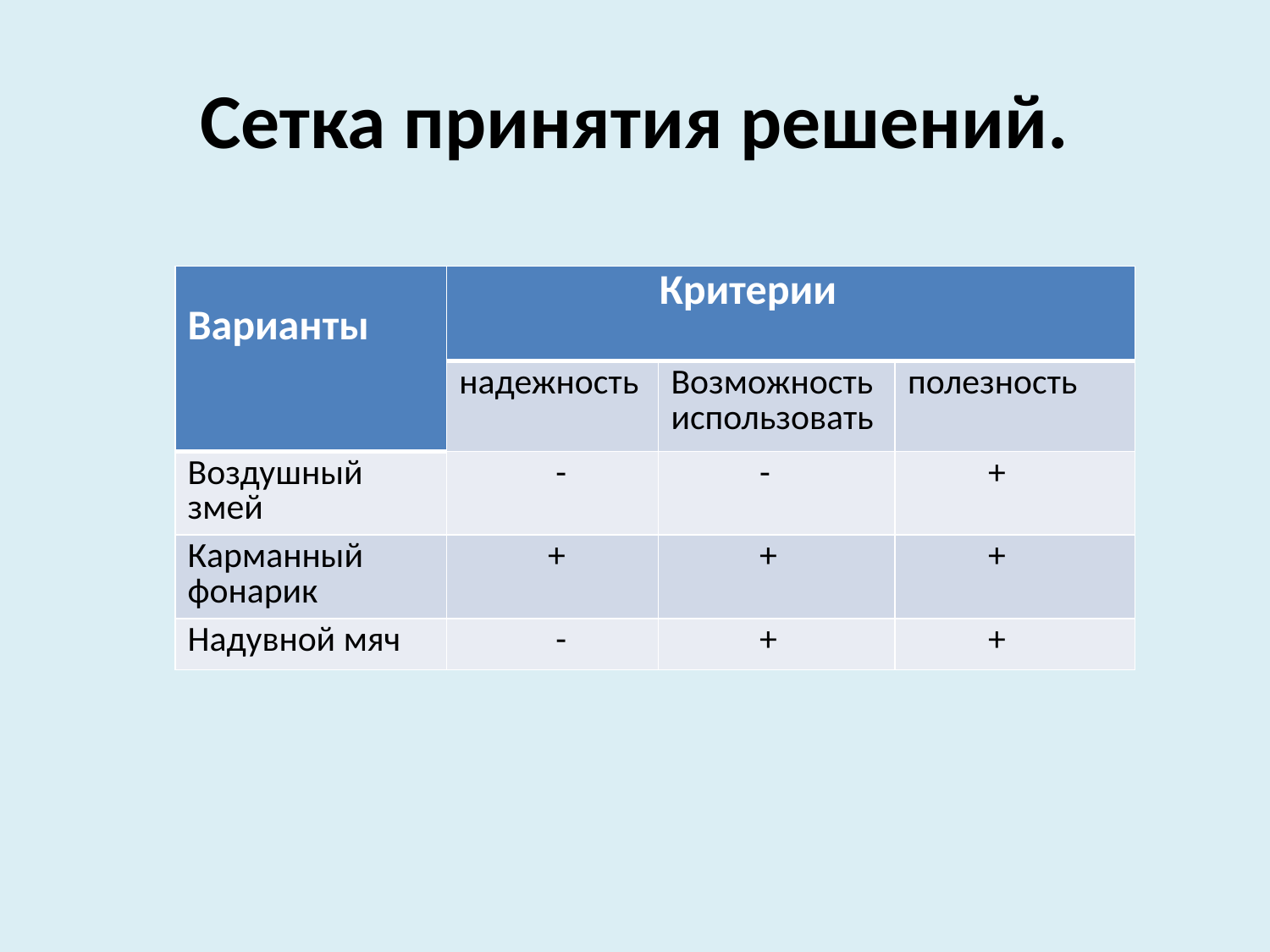

# Сетка принятия решений.
| Варианты | Критерии |  |  |
| --- | --- | --- | --- |
|  | надежность | Возможность использовать | полезность |
| Воздушный змей | - | - | + |
| Карманный фонарик | + | + | + |
| Надувной мяч | - | + | + |